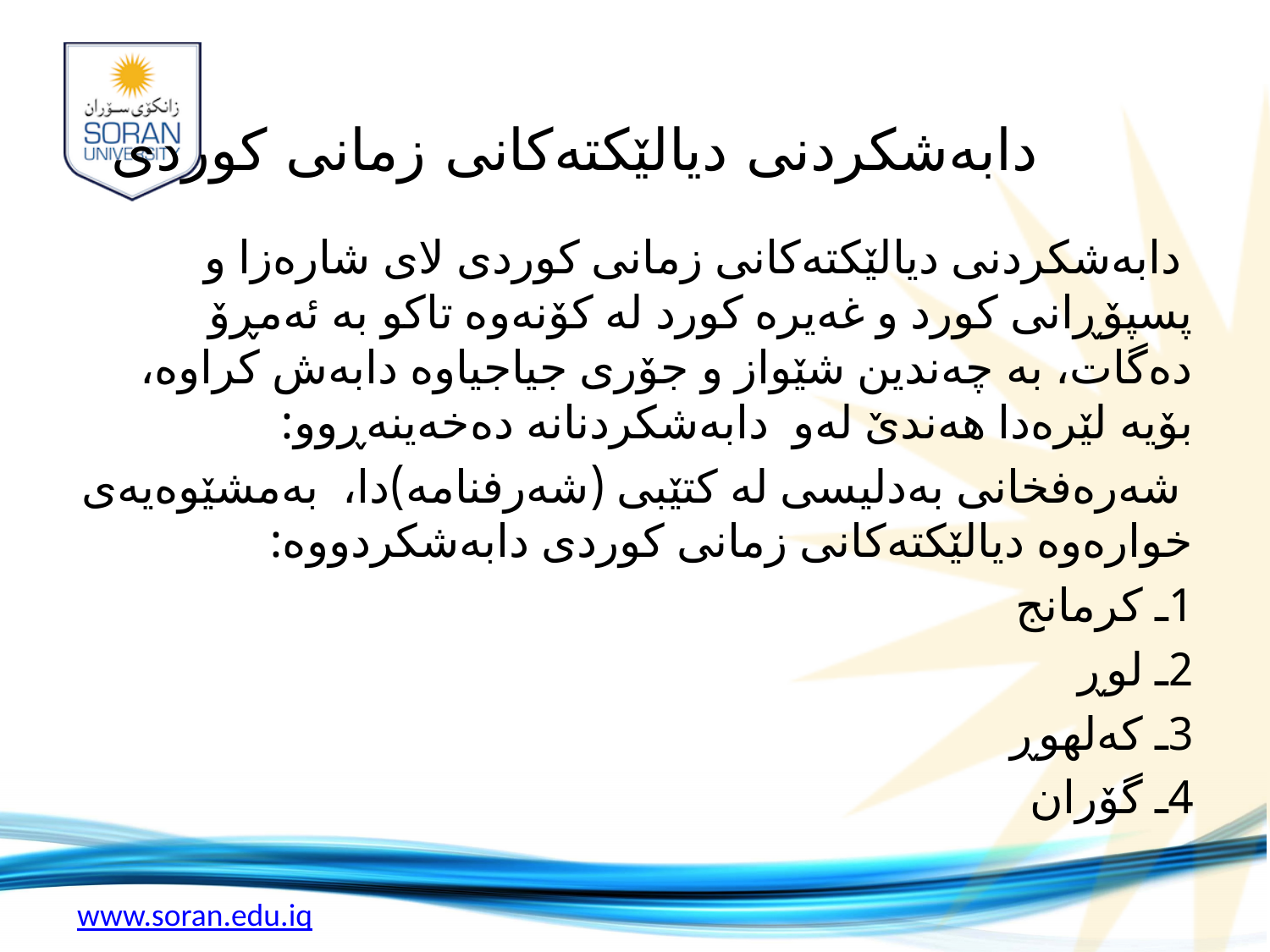

# دابەشکردنى دیالێکتەکانى زمانى کوردى
 دابەشکردنى دیالێکتەکانى زمانى کوردى لاى شارەزا و پسپۆڕانى کورد و غەیرە کورد لە کۆنەوە تاکو بە ئەمڕۆ دەگات، بە چەندین شێواز و جۆرى جیاجیاوە دابەش کراوە، بۆیە لێرەدا هەندێ لەو  دابەشکردنانە دەخەینەڕوو:
 شەرەفخانى بەدلیسى لە کتێبى (شەرفنامە)دا،  بەمشێوەیەى خوارەوە دیالێکتەکانى زمانى کوردى دابەشکردووە:
1ـ کرمانج
2ـ لوڕ
3ـ کەلهوڕ
4ـ گۆران